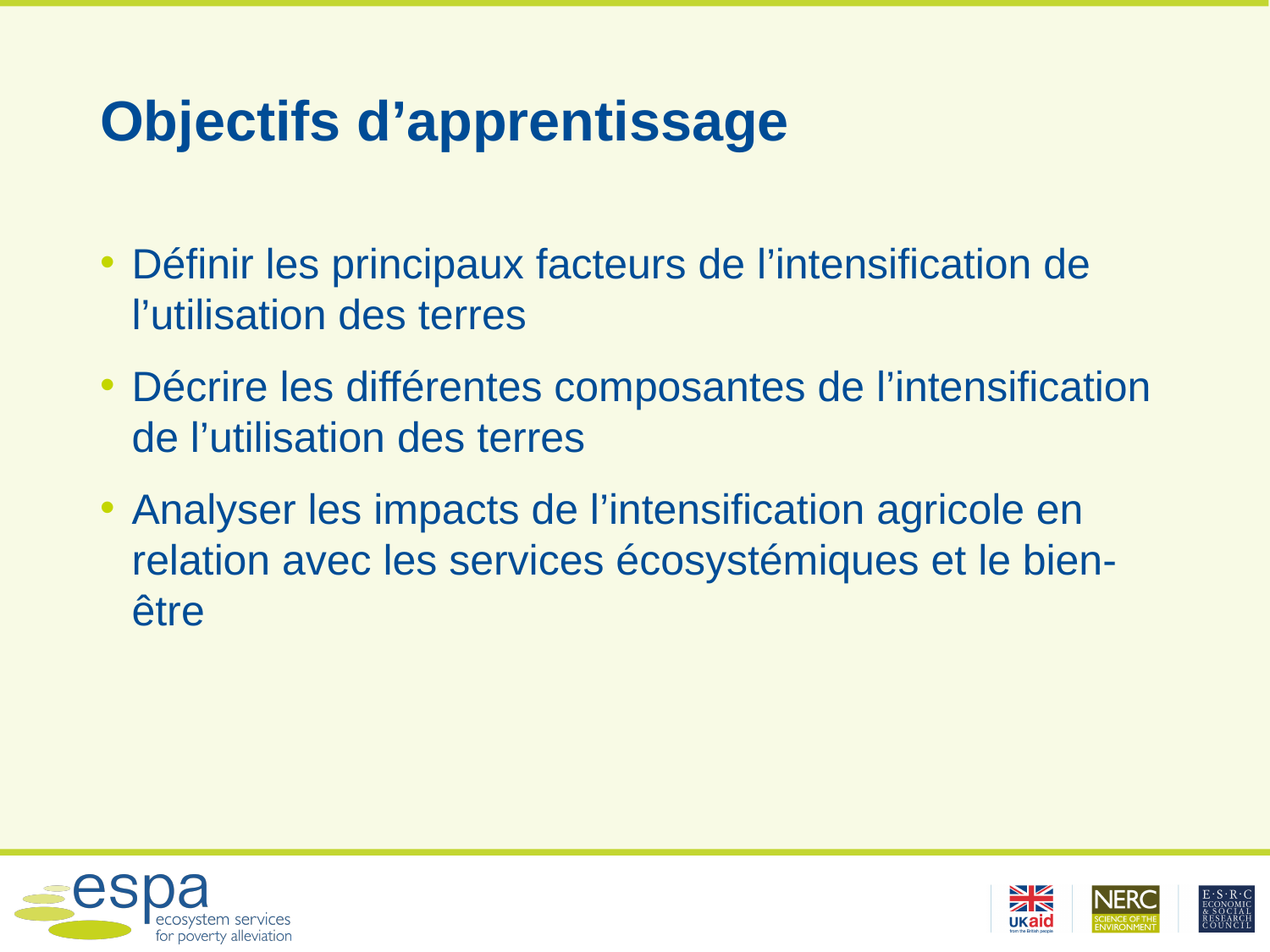

# Objectifs d’apprentissage
Définir les principaux facteurs de l’intensification de l’utilisation des terres
Décrire les différentes composantes de l’intensification de l’utilisation des terres
Analyser les impacts de l’intensification agricole en relation avec les services écosystémiques et le bien-être